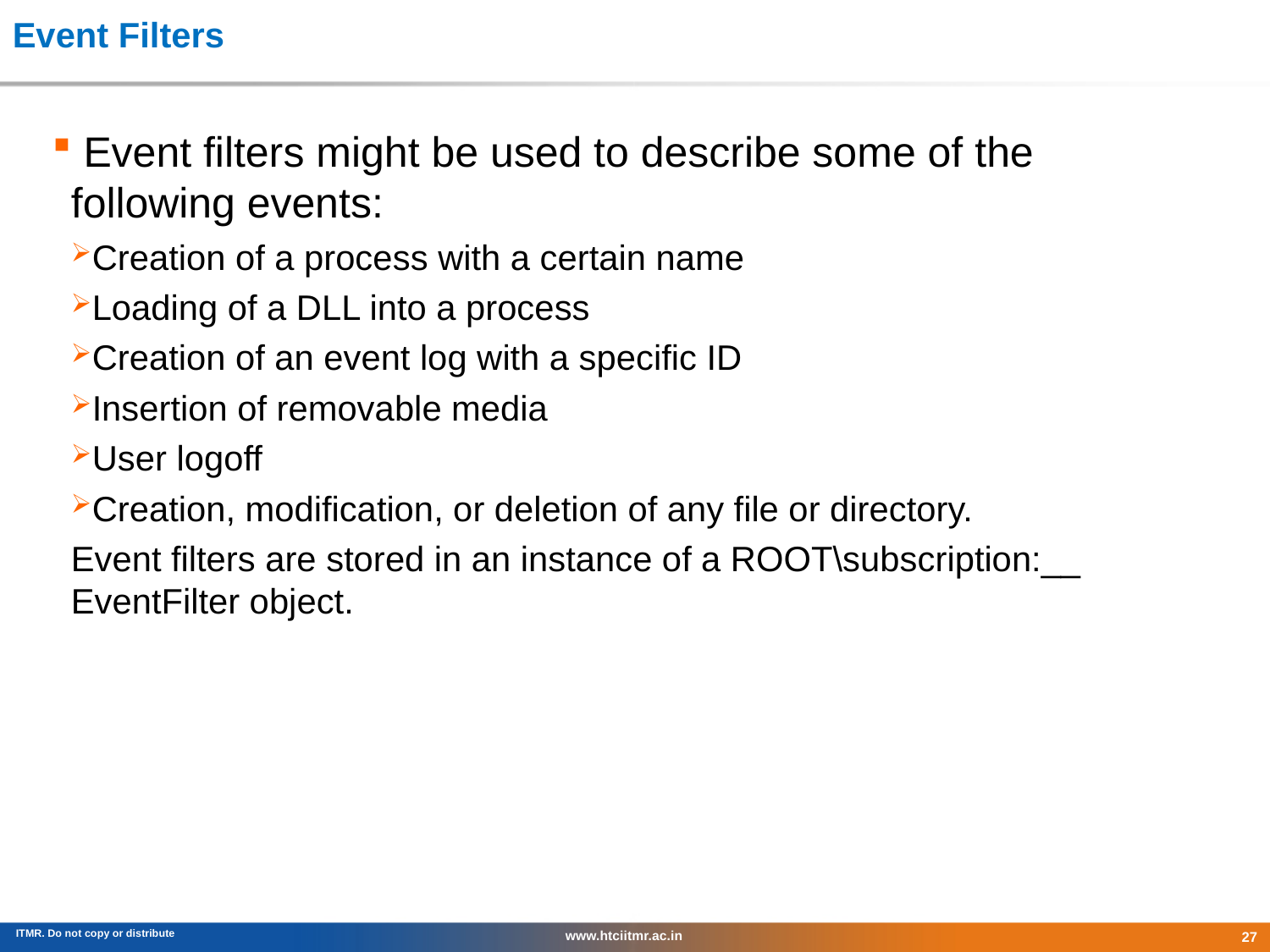

# Event Filters
 Event filters might be used to describe some of the following events:
Creation of a process with a certain name
Loading of a DLL into a process
Creation of an event log with a specific ID
Insertion of removable media
User logoff
Creation, modification, or deletion of any file or directory.
Event filters are stored in an instance of a ROOT\subscription:__ EventFilter object.